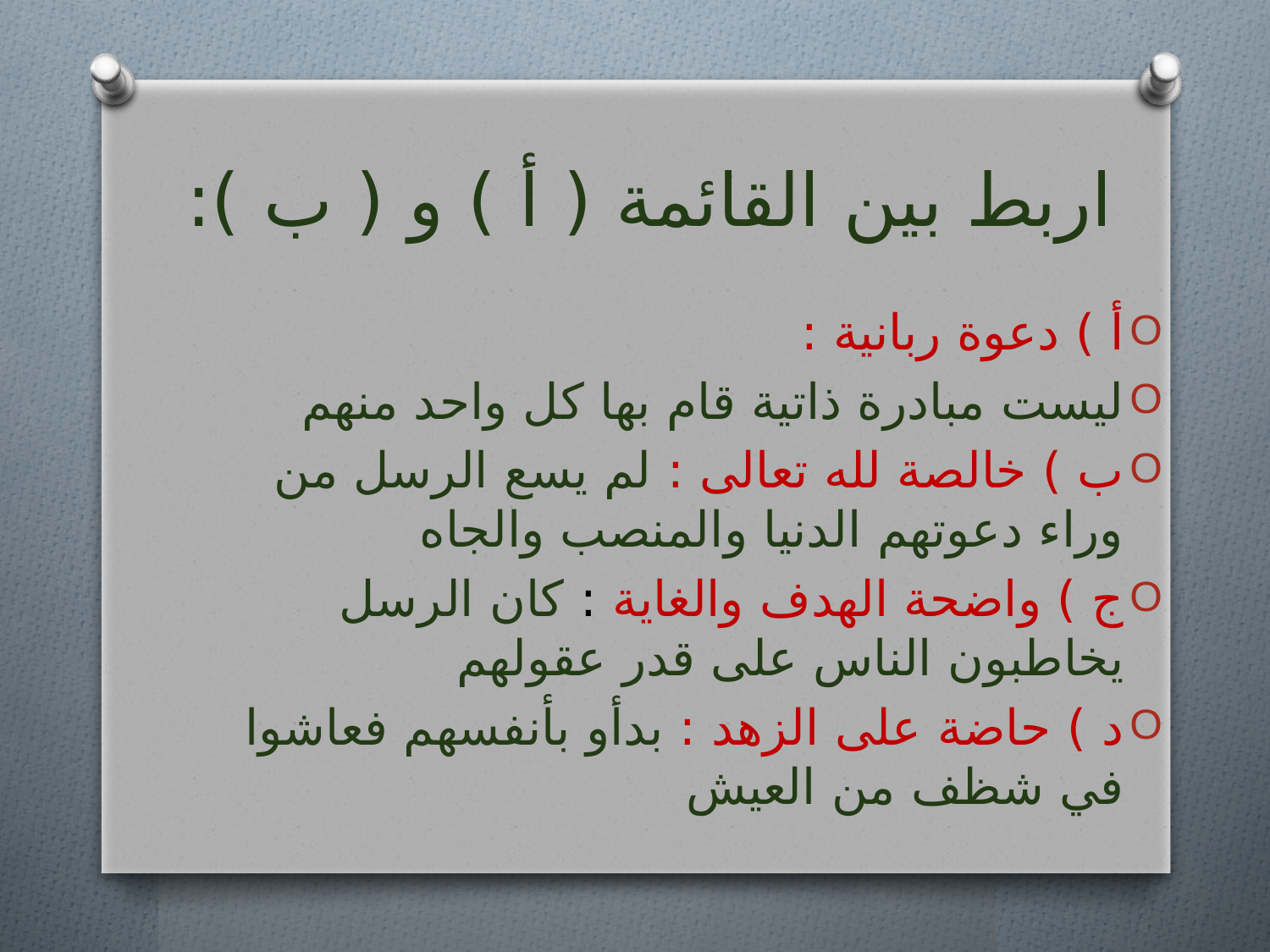

# اربط بين القائمة ( أ ) و ( ب ):
أ ) دعوة ربانية :
ليست مبادرة ذاتية قام بها كل واحد منهم
ب ) خالصة لله تعالى : لم يسع الرسل من وراء دعوتهم الدنيا والمنصب والجاه
ج ) واضحة الهدف والغاية : كان الرسل يخاطبون الناس على قدر عقولهم
د ) حاضة على الزهد : بدأو بأنفسهم فعاشوا في شظف من العيش